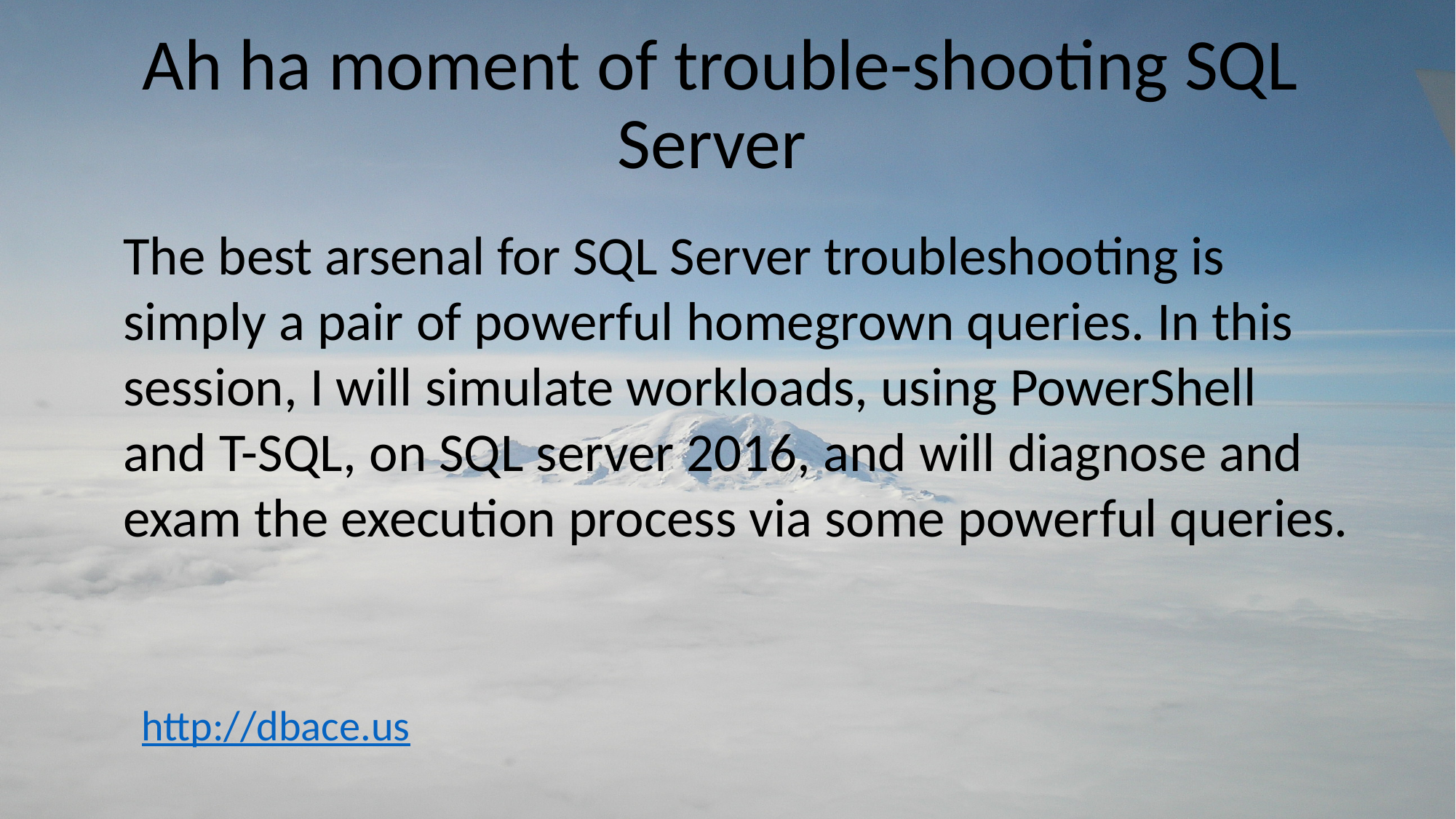

# Ah ha moment of trouble-shooting SQL Server
The best arsenal for SQL Server troubleshooting is simply a pair of powerful homegrown queries. In this session, I will simulate workloads, using PowerShell
and T-SQL, on SQL server 2016, and will diagnose and
exam the execution process via some powerful queries.
http://dbace.us